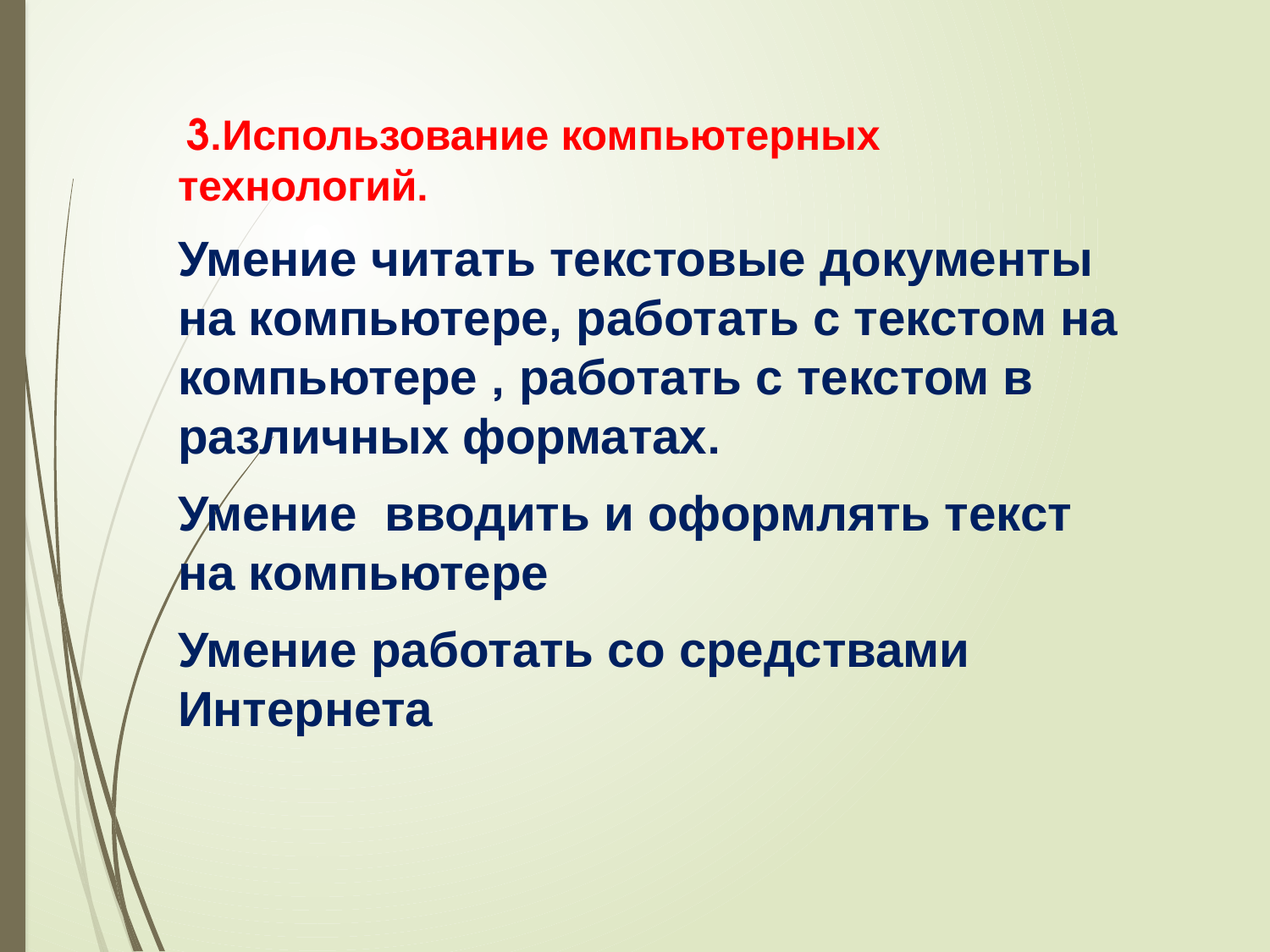

#
 3.Использование компьютерных технологий.
Умение читать текстовые документы на компьютере, работать с текстом на компьютере , работать с текстом в различных форматах.
Умение  вводить и оформлять текст на компьютере
Умение работать со средствами Интернета